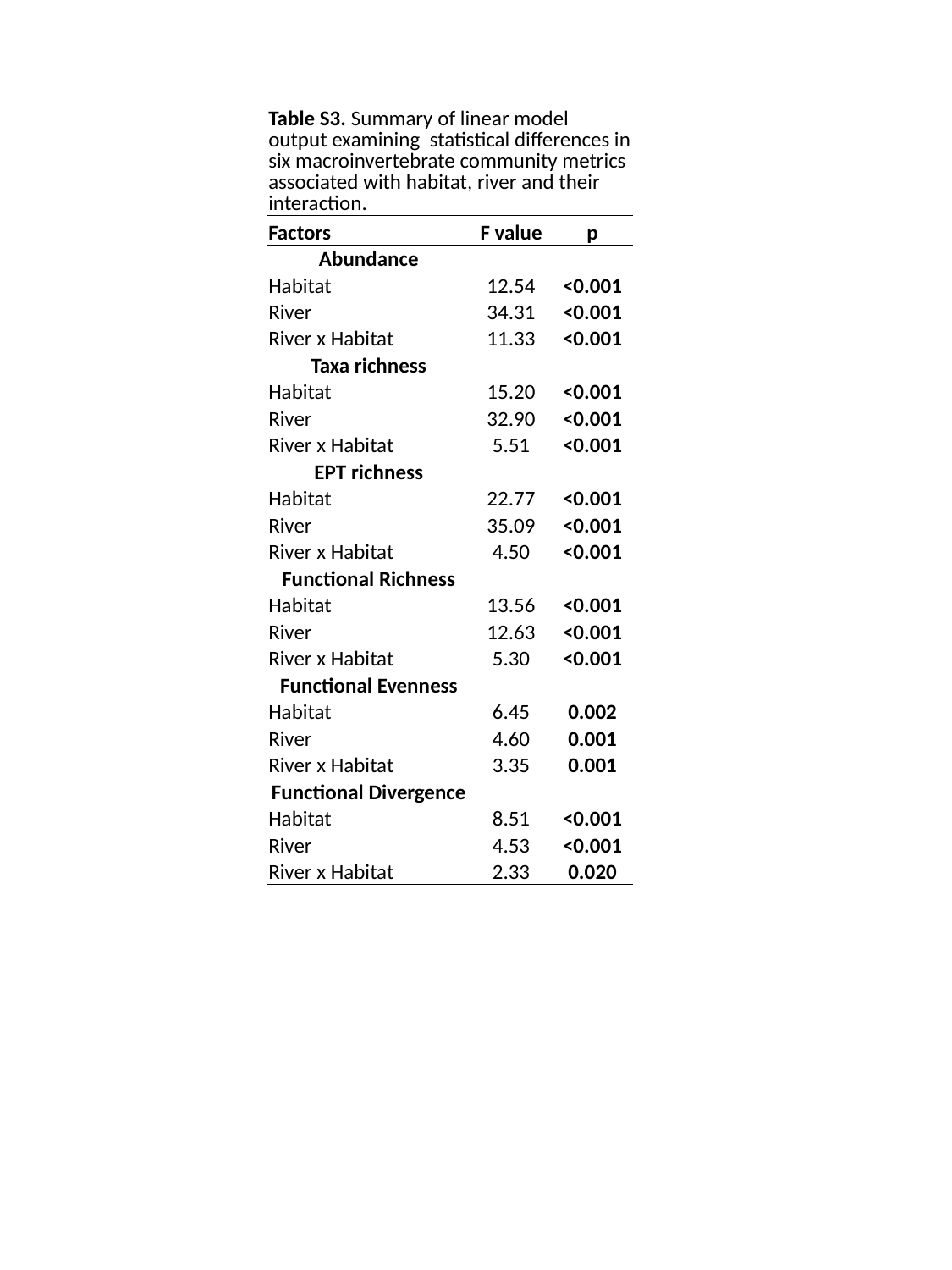

| Table S3. Summary of linear model output examining statistical differences in six macroinvertebrate community metrics associated with habitat, river and their interaction. |  |  |
| --- | --- | --- |
| Factors | F value | p |
| Abundance |  |  |
| Habitat | 12.54 | <0.001 |
| River | 34.31 | <0.001 |
| River x Habitat | 11.33 | <0.001 |
| Taxa richness |  |  |
| Habitat | 15.20 | <0.001 |
| River | 32.90 | <0.001 |
| River x Habitat | 5.51 | <0.001 |
| EPT richness |  |  |
| Habitat | 22.77 | <0.001 |
| River | 35.09 | <0.001 |
| River x Habitat | 4.50 | <0.001 |
| Functional Richness |  |  |
| Habitat | 13.56 | <0.001 |
| River | 12.63 | <0.001 |
| River x Habitat | 5.30 | <0.001 |
| Functional Evenness |  |  |
| Habitat | 6.45 | 0.002 |
| River | 4.60 | 0.001 |
| River x Habitat | 3.35 | 0.001 |
| Functional Divergence |  |  |
| Habitat | 8.51 | <0.001 |
| River | 4.53 | <0.001 |
| River x Habitat | 2.33 | 0.020 |